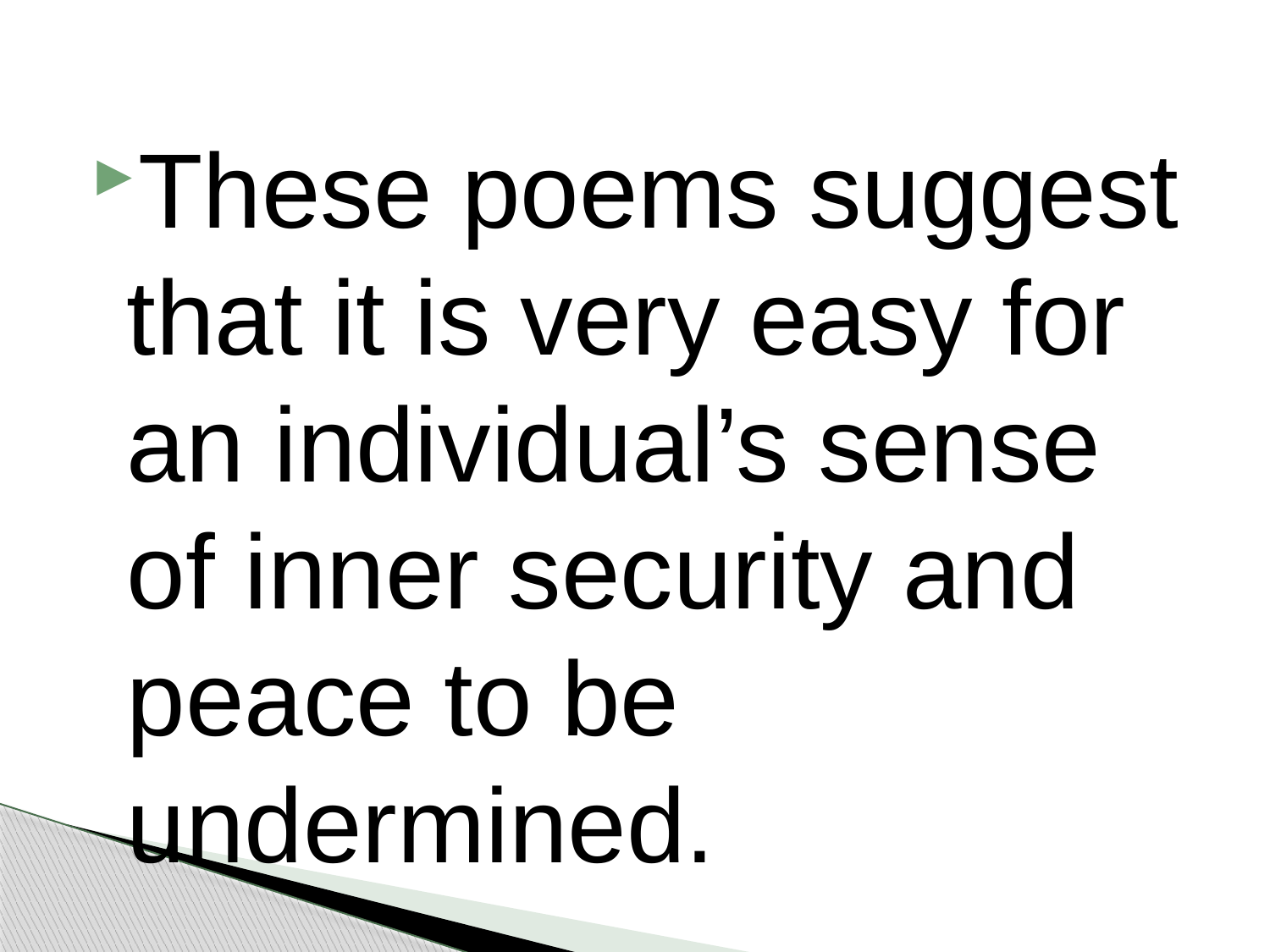

#
These poems suggest that it is very easy for an individual’s sense of inner security and peace to be undermined.